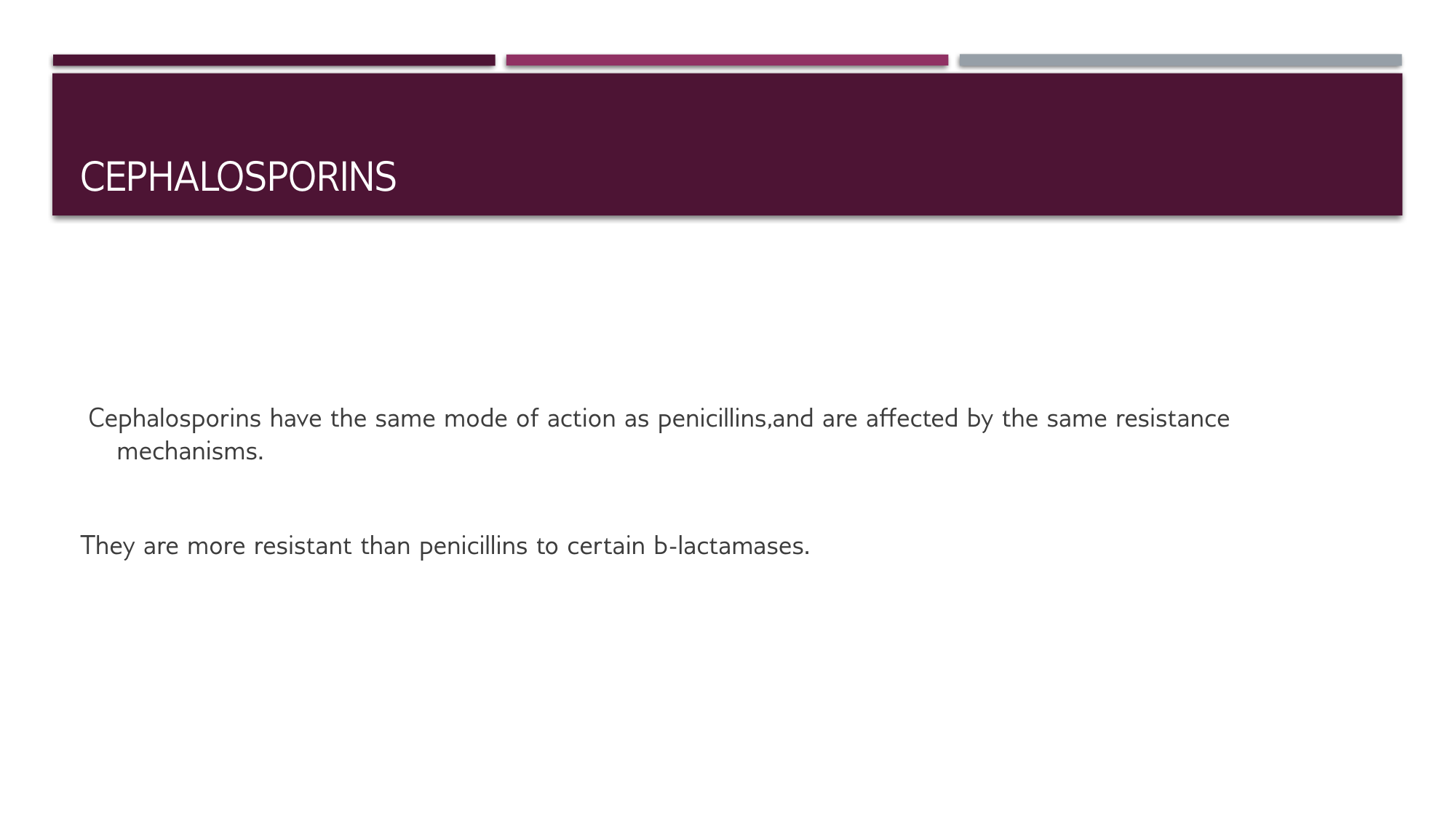

# Cephalosporins
 Cephalosporins have the same mode of action as penicillins,and are affected by the same resistance mechanisms.

They are more resistant than penicillins to certain b-lactamases.